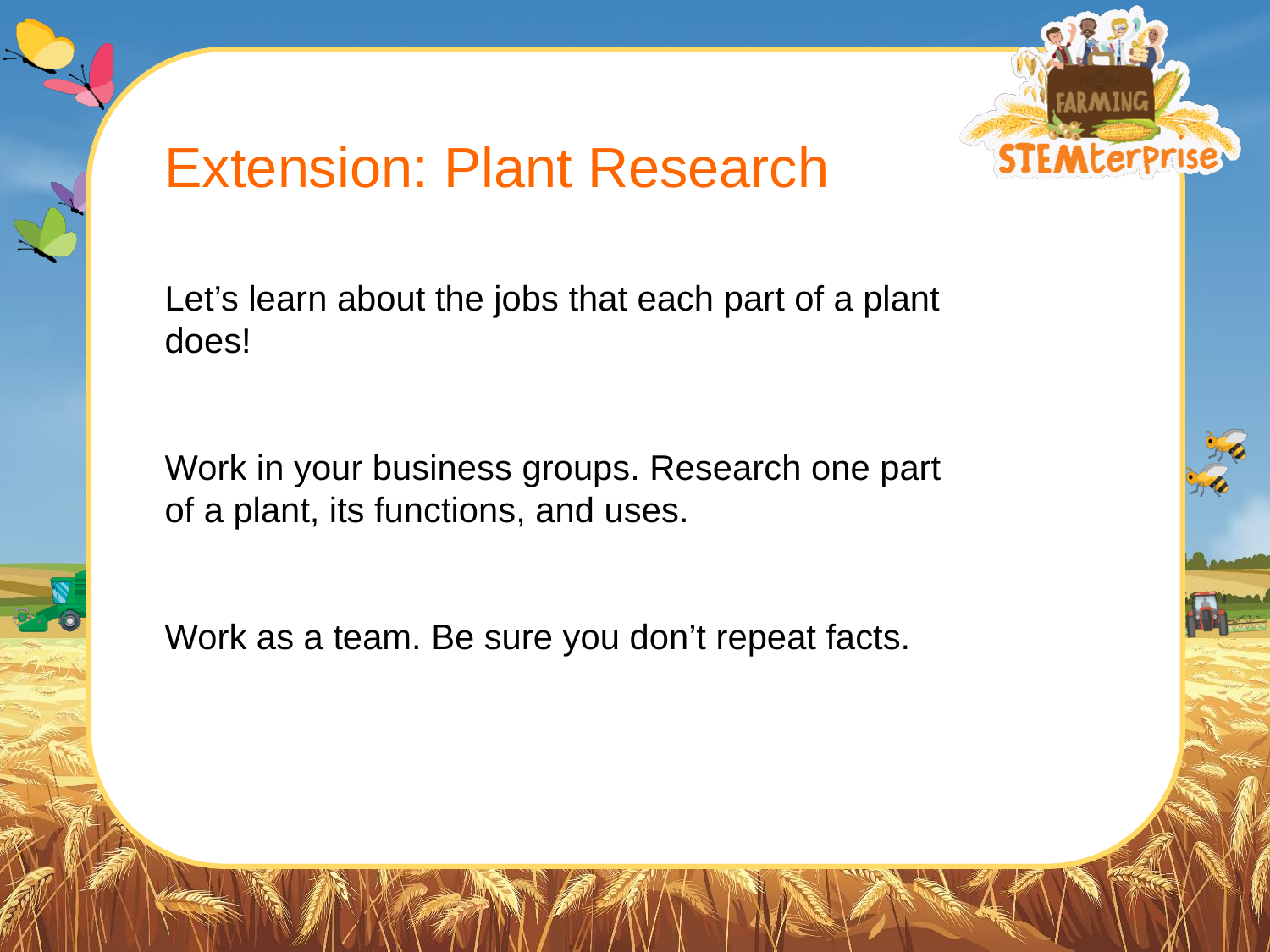

# Extension: Plant Research
Let’s learn about the jobs that each part of a plant does!

Work in your business groups. Research one part of a plant, its functions, and uses.

Work as a team. Be sure you don’t repeat facts.